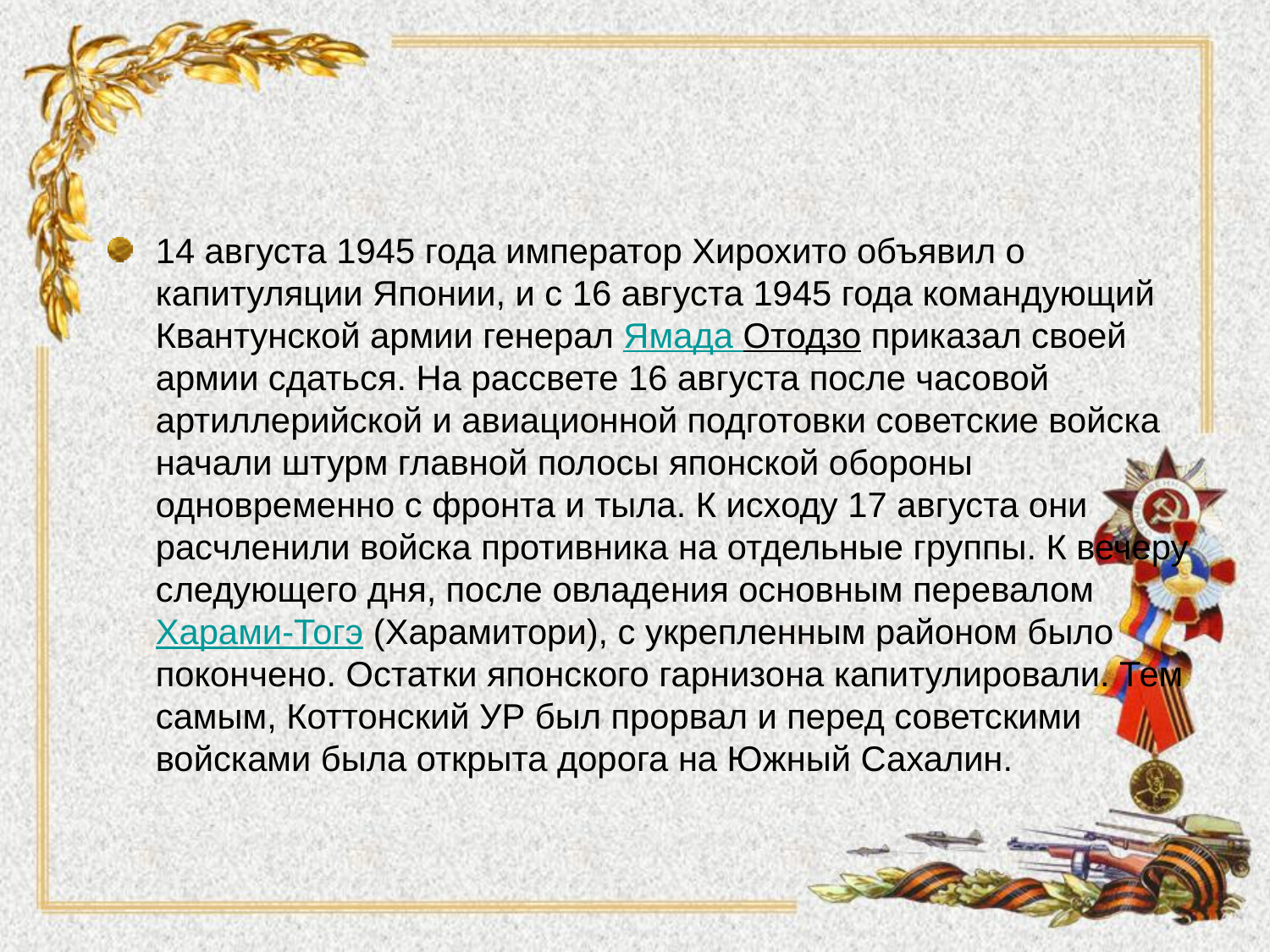

#
14 августа 1945 года император Хирохито объявил о капитуляции Японии, и с 16 августа 1945 года командующий Квантунской армии генерал Ямада Отодзо приказал своей армии сдаться. На рассвете 16 августа после часовой артиллерийской и авиационной подготовки советские войска начали штурм главной полосы японской обороны одновременно с фронта и тыла. К исходу 17 августа они расчленили войска противника на отдельные группы. К вечеру следующего дня, после овладения основным перевалом Харами-Тогэ (Харамитори), с укрепленным районом было покончено. Остатки японского гарнизона капитулировали. Тем самым, Коттонский УР был прорвал и перед советскими войсками была открыта дорога на Южный Сахалин.